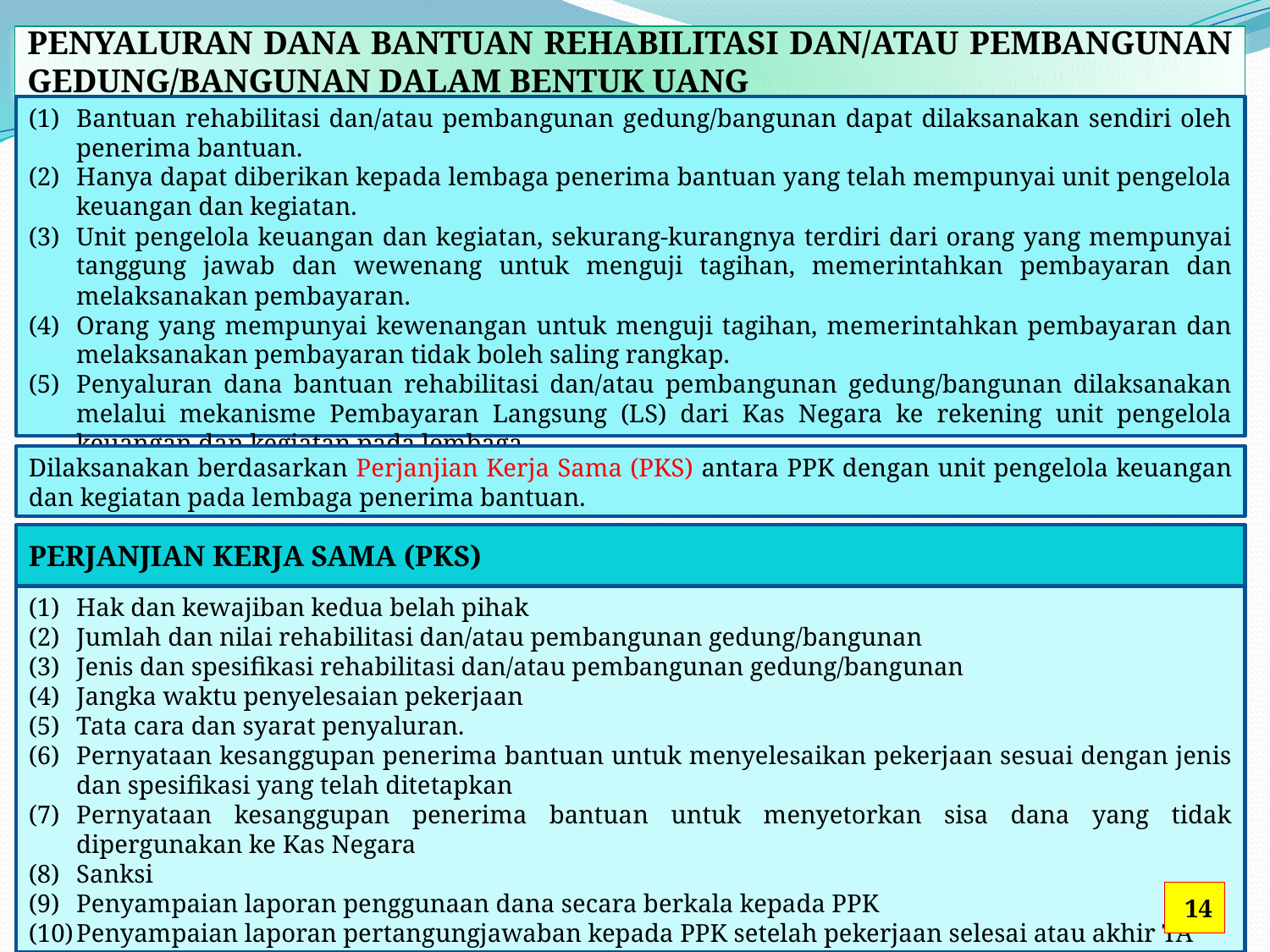

PENYALURAN DANA BANTUAN REHABILITASI DAN/ATAU PEMBANGUNAN GEDUNG/BANGUNAN DALAM BENTUK UANG
Bantuan rehabilitasi dan/atau pembangunan gedung/bangunan dapat dilaksanakan sendiri oleh penerima bantuan.
Hanya dapat diberikan kepada lembaga penerima bantuan yang telah mempunyai unit pengelola keuangan dan kegiatan.
Unit pengelola keuangan dan kegiatan, sekurang-kurangnya terdiri dari orang yang mempunyai tanggung jawab dan wewenang untuk menguji tagihan, memerintahkan pembayaran dan melaksanakan pembayaran.
Orang yang mempunyai kewenangan untuk menguji tagihan, memerintahkan pembayaran dan melaksanakan pembayaran tidak boleh saling rangkap.
Penyaluran dana bantuan rehabilitasi dan/atau pembangunan gedung/bangunan dilaksanakan melalui mekanisme Pembayaran Langsung (LS) dari Kas Negara ke rekening unit pengelola keuangan dan kegiatan pada lembaga.
Dilaksanakan berdasarkan Perjanjian Kerja Sama (PKS) antara PPK dengan unit pengelola keuangan dan kegiatan pada lembaga penerima bantuan.
PERJANJIAN KERJA SAMA (PKS)
Hak dan kewajiban kedua belah pihak
Jumlah dan nilai rehabilitasi dan/atau pembangunan gedung/bangunan
Jenis dan spesifikasi rehabilitasi dan/atau pembangunan gedung/bangunan
Jangka waktu penyelesaian pekerjaan
Tata cara dan syarat penyaluran.
Pernyataan kesanggupan penerima bantuan untuk menyelesaikan pekerjaan sesuai dengan jenis dan spesifikasi yang telah ditetapkan
Pernyataan kesanggupan penerima bantuan untuk menyetorkan sisa dana yang tidak dipergunakan ke Kas Negara
Sanksi
Penyampaian laporan penggunaan dana secara berkala kepada PPK
Penyampaian laporan pertangungjawaban kepada PPK setelah pekerjaan selesai atau akhir TA
15
14